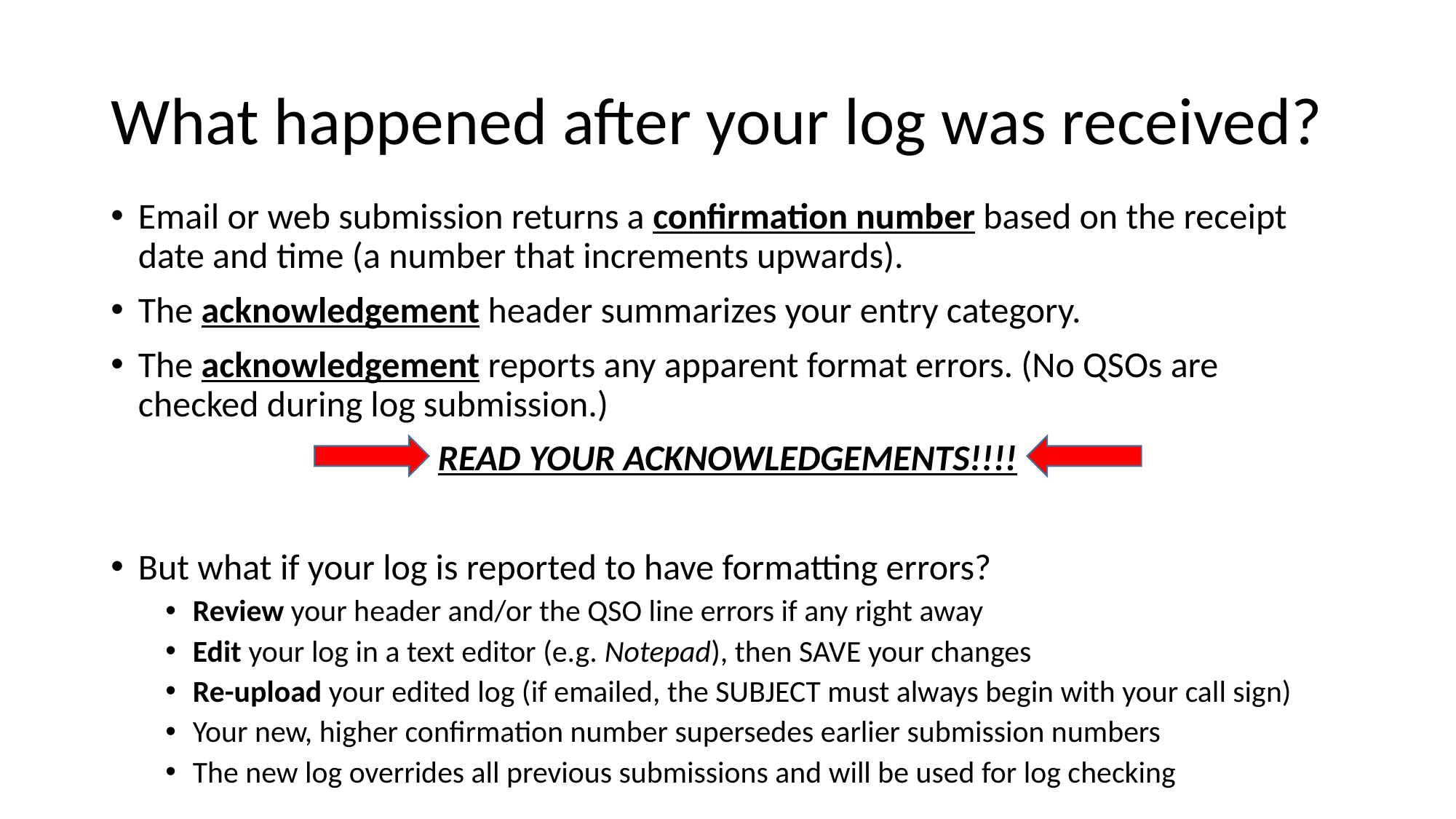

# What happened after your log was received?
Email or web submission returns a confirmation number based on the receipt date and time (a number that increments upwards).
The acknowledgement header summarizes your entry category.
The acknowledgement reports any apparent format errors. (No QSOs are checked during log submission.)
READ YOUR ACKNOWLEDGEMENTS!!!!

But what if your log is reported to have formatting errors?
Review your header and/or the QSO line errors if any right away
Edit your log in a text editor (e.g. Notepad), then SAVE your changes
Re-upload your edited log (if emailed, the SUBJECT must always begin with your call sign)
Your new, higher confirmation number supersedes earlier submission numbers
The new log overrides all previous submissions and will be used for log checking